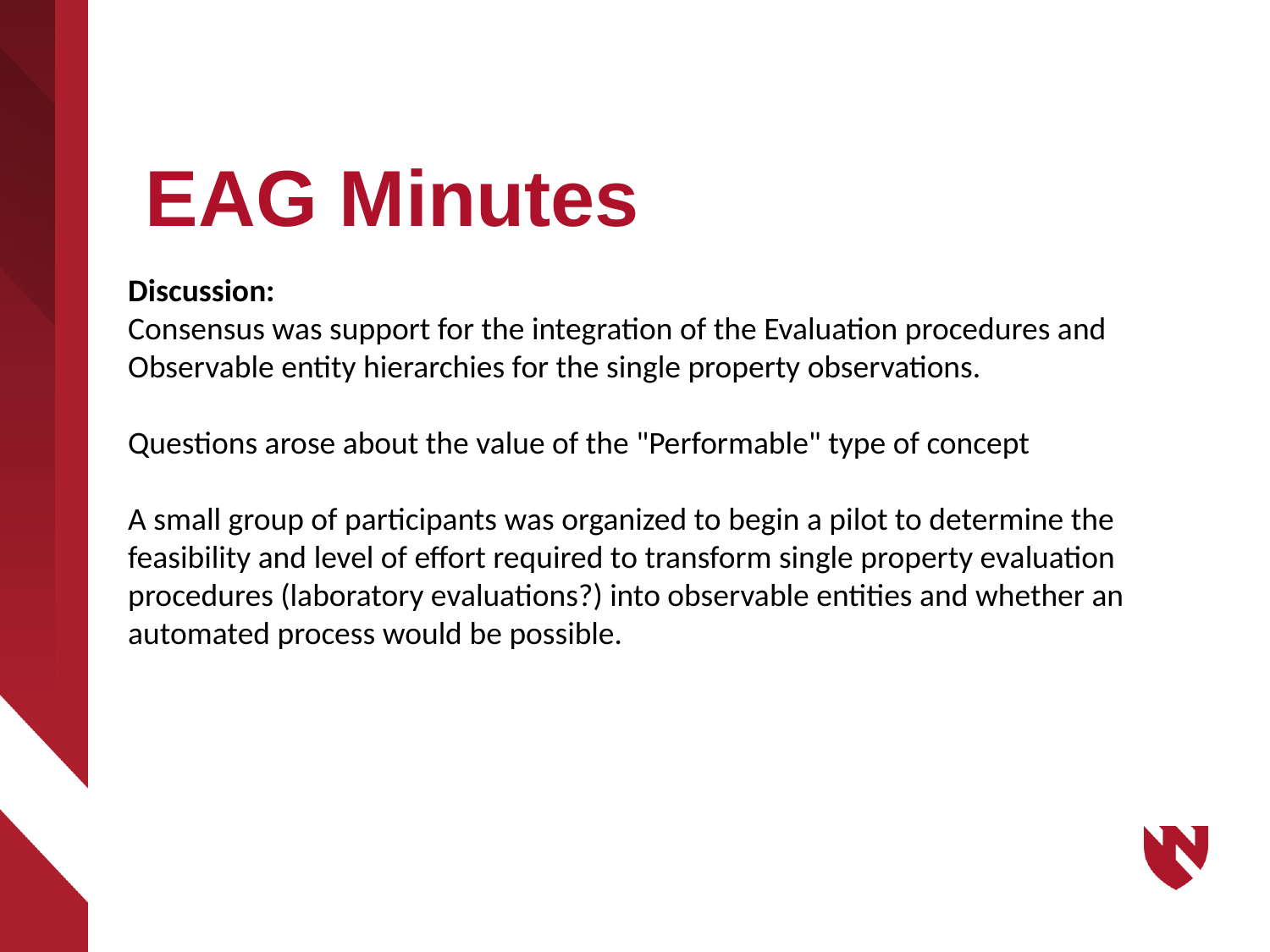

# EAG Minutes
Discussion:
Consensus was support for the integration of the Evaluation procedures and Observable entity hierarchies for the single property observations.

Questions arose about the value of the "Performable" type of concept

A small group of participants was organized to begin a pilot to determine the feasibility and level of effort required to transform single property evaluation procedures (laboratory evaluations?) into observable entities and whether an automated process would be possible.